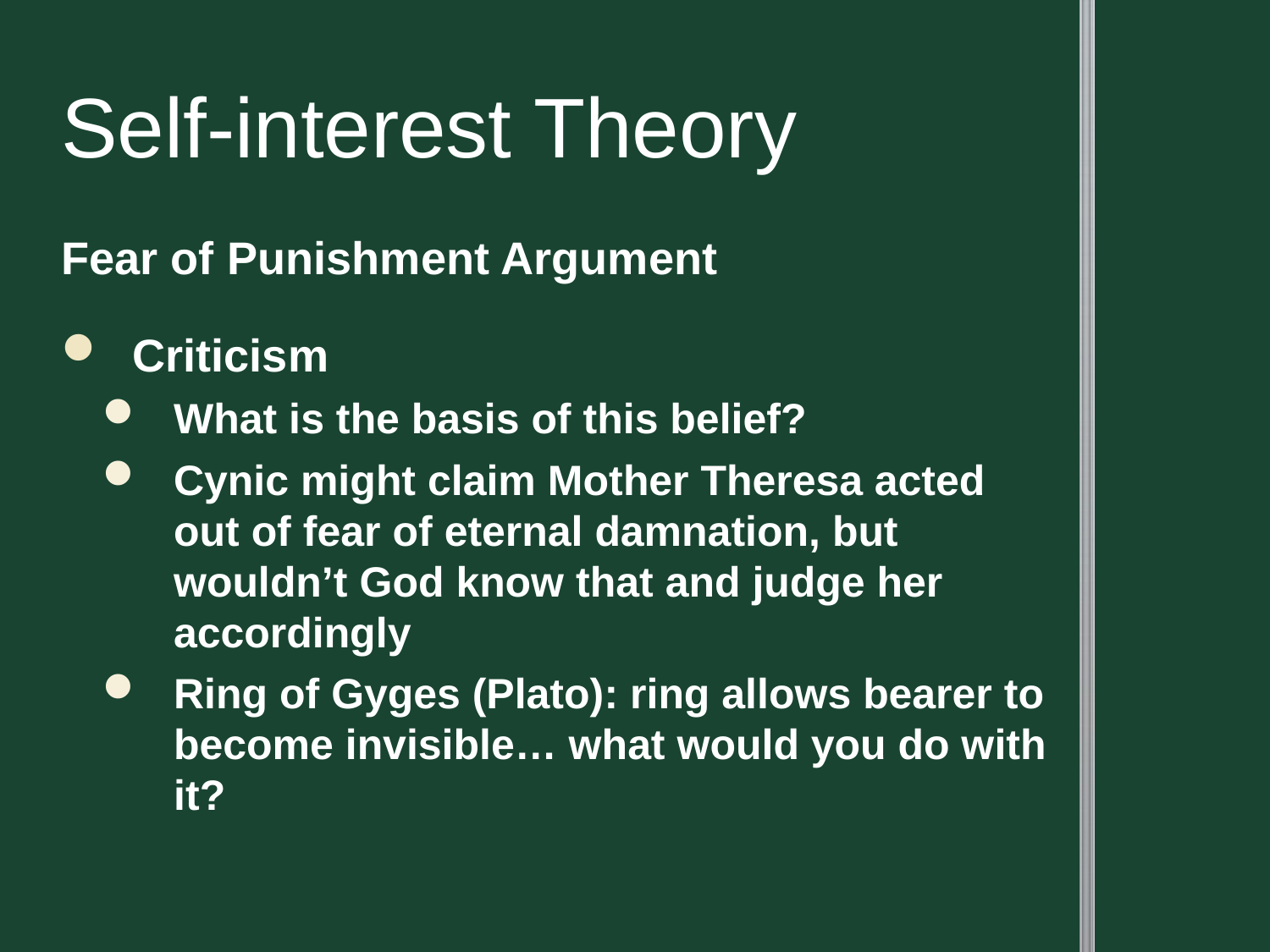

# Self-interest Theory
Fear of Punishment Argument
Criticism
What is the basis of this belief?
Cynic might claim Mother Theresa acted out of fear of eternal damnation, but wouldn’t God know that and judge her accordingly
Ring of Gyges (Plato): ring allows bearer to become invisible… what would you do with it?